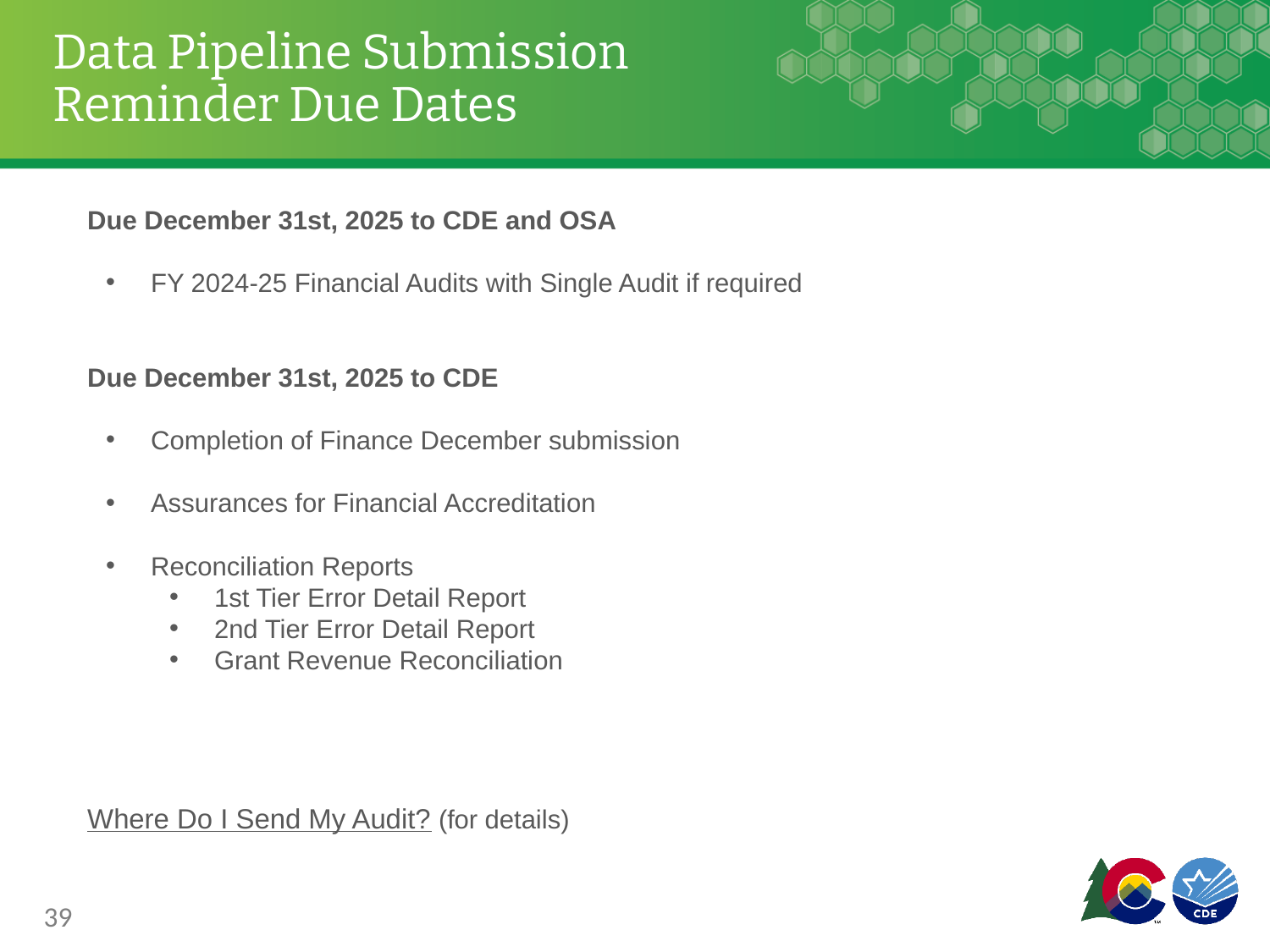

# Data Pipeline Submission
Reminder Due Dates
Due December 31st, 2025 to CDE and OSA

FY 2024-25 Financial Audits with Single Audit if required

Due December 31st, 2025 to CDE

Completion of Finance December submission

Assurances for Financial Accreditation

Reconciliation Reports
1st Tier Error Detail Report
2nd Tier Error Detail Report
Grant Revenue Reconciliation

Where Do I Send My Audit? (for details)

39